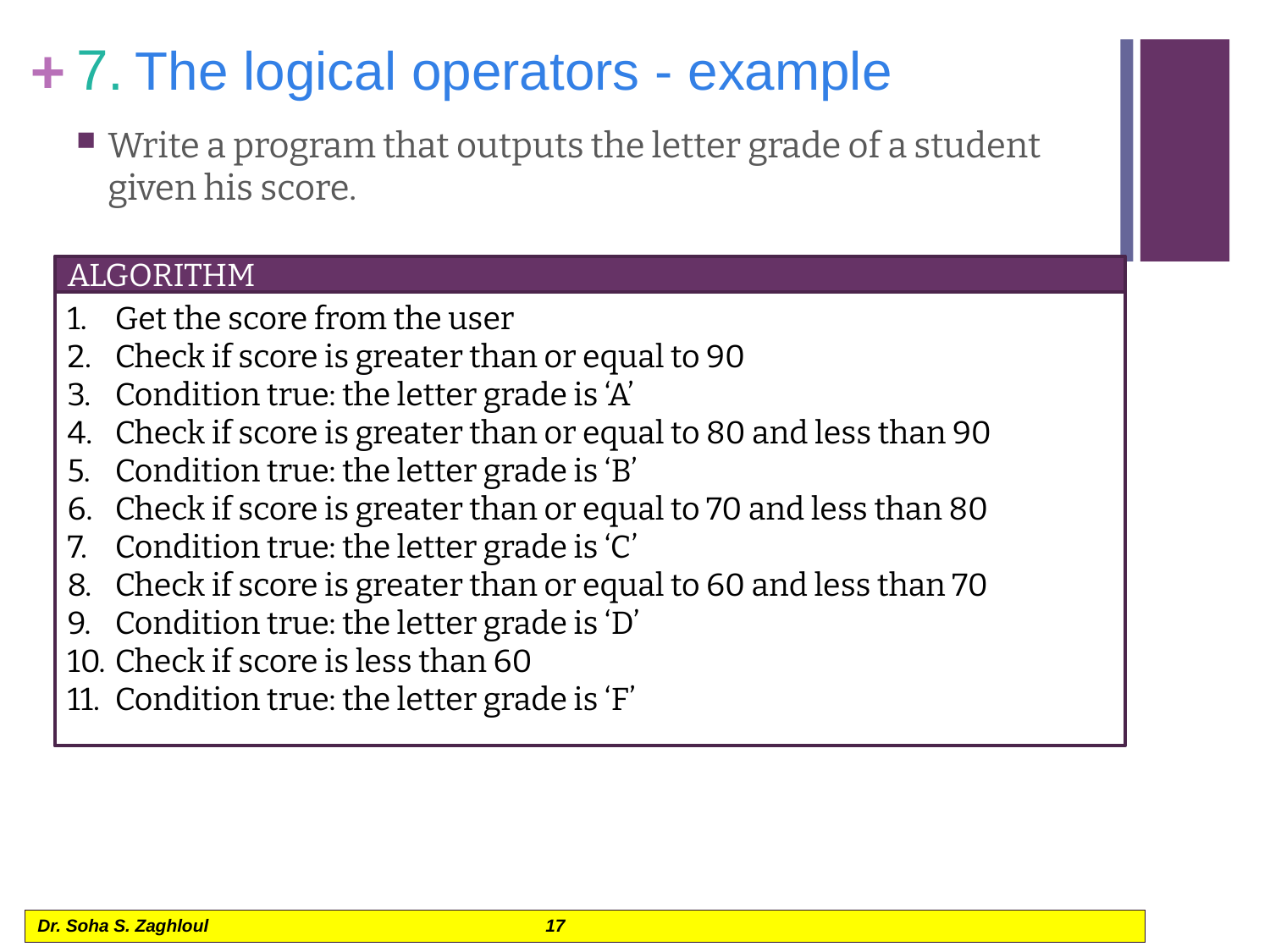

# 7. The logical operators - example
Write a program that outputs the letter grade of a student given his score.

ALGORITHM
Get the score from the user
Check if score is greater than or equal to 90
Condition true: the letter grade is ‘A’
Check if score is greater than or equal to 80 and less than 90
Condition true: the letter grade is ‘B’
Check if score is greater than or equal to 70 and less than 80
Condition true: the letter grade is ‘C’
Check if score is greater than or equal to 60 and less than 70
Condition true: the letter grade is ‘D’
Check if score is less than 60
Condition true: the letter grade is ‘F’

Dr. Soha S. Zaghloul			17